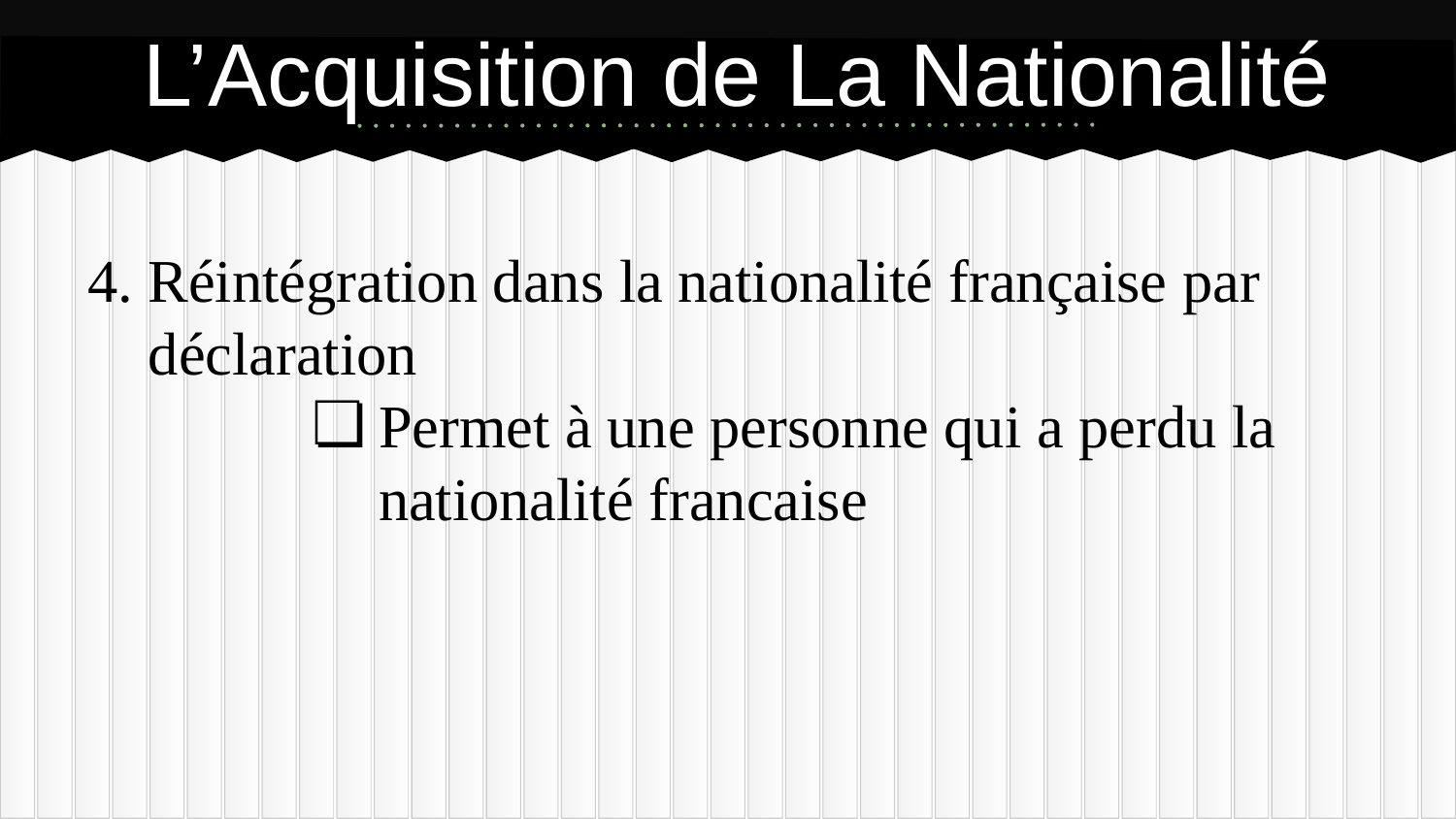

# L’Acquisition de La Nationalité
4. Réintégration dans la nationalité française par
    déclaration
Permet à une personne qui a perdu la nationalité francaise